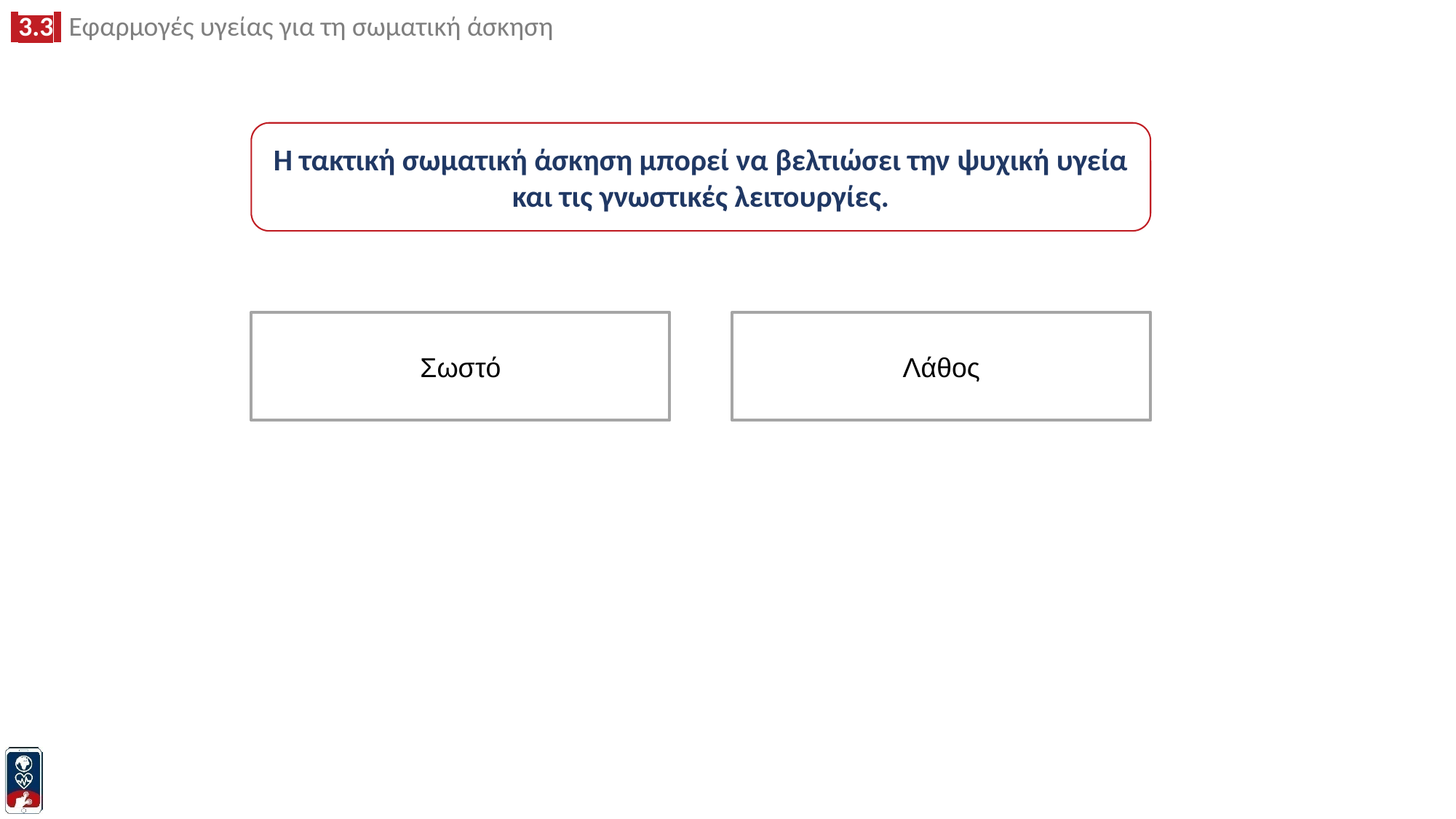

Η τακτική σωματική άσκηση μπορεί να βελτιώσει την ψυχική υγεία και τις γνωστικές λειτουργίες.
Σωστό
Λάθος